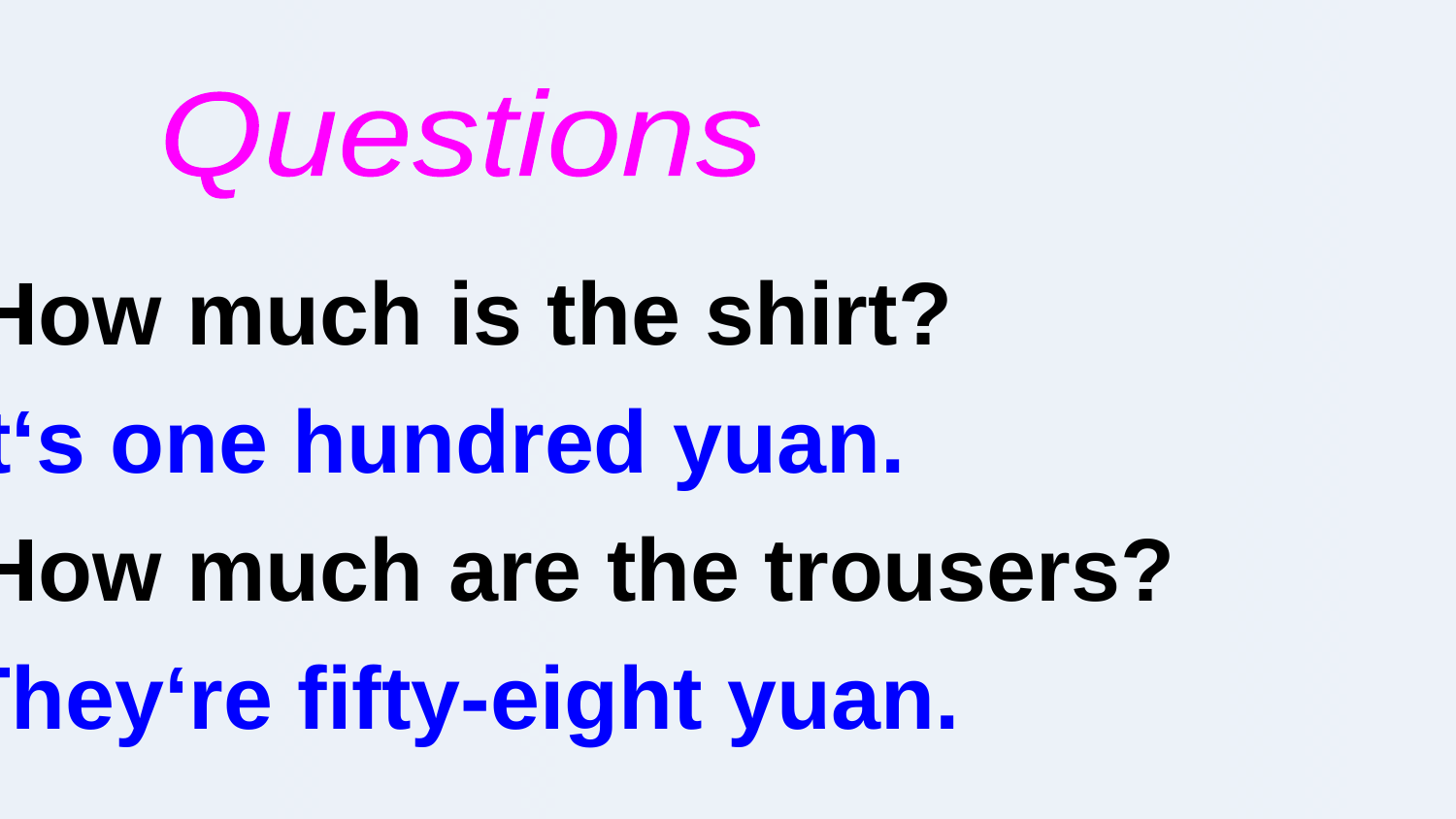

Questions
1.How much is the shirt?
  It‘s one hundred yuan.
2.How much are the trousers?
  They‘re fifty-eight yuan.